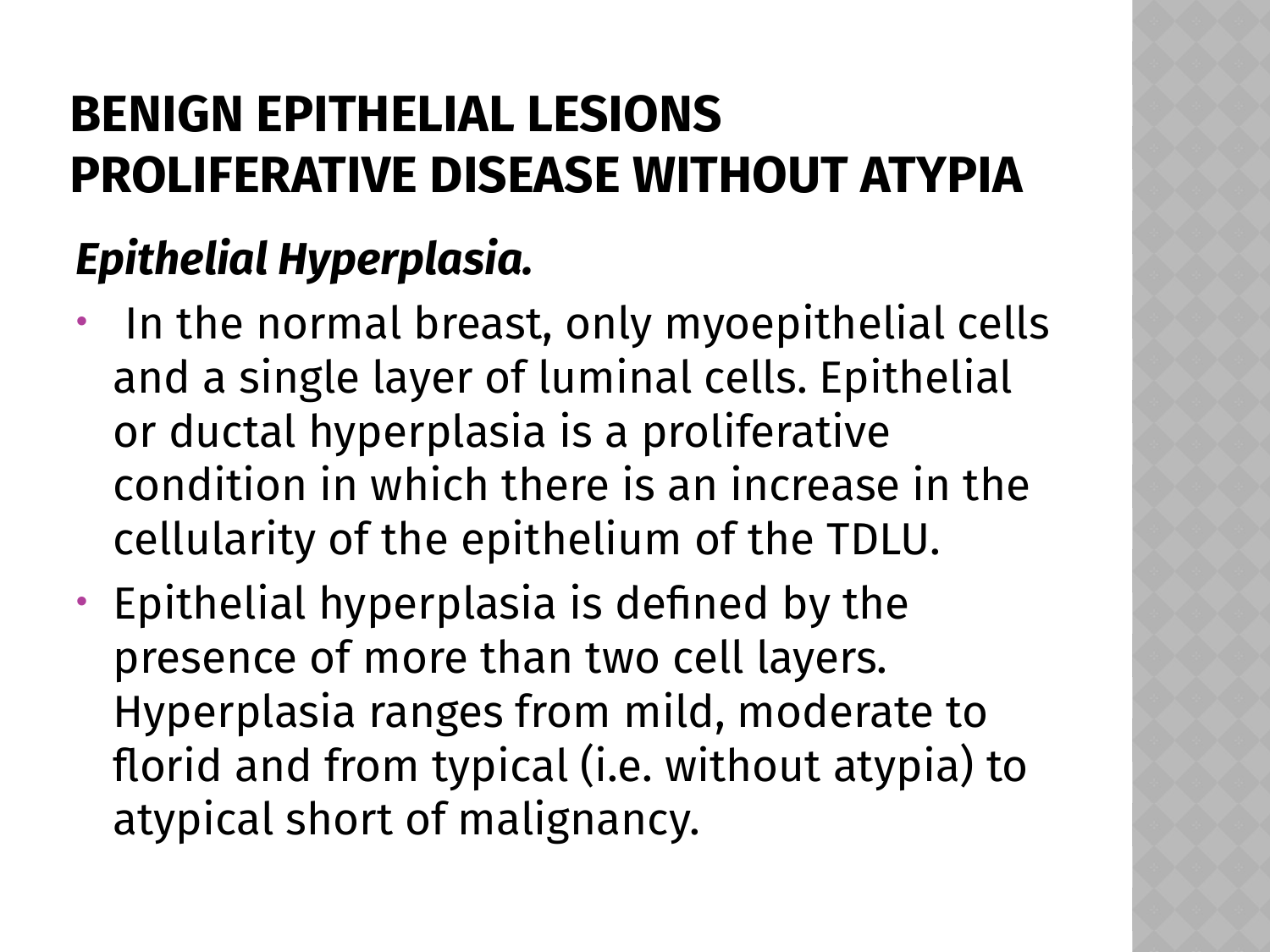

# Benign Epithelial Lesions proliferative Disease without Atypia
Epithelial Hyperplasia.
 In the normal breast, only myoepithelial cells and a single layer of luminal cells. Epithelial or ductal hyperplasia is a proliferative condition in which there is an increase in the cellularity of the epithelium of the TDLU.
Epithelial hyperplasia is defined by the presence of more than two cell layers. Hyperplasia ranges from mild, moderate to  florid and from typical (i.e. without atypia) to  atypical short of malignancy.